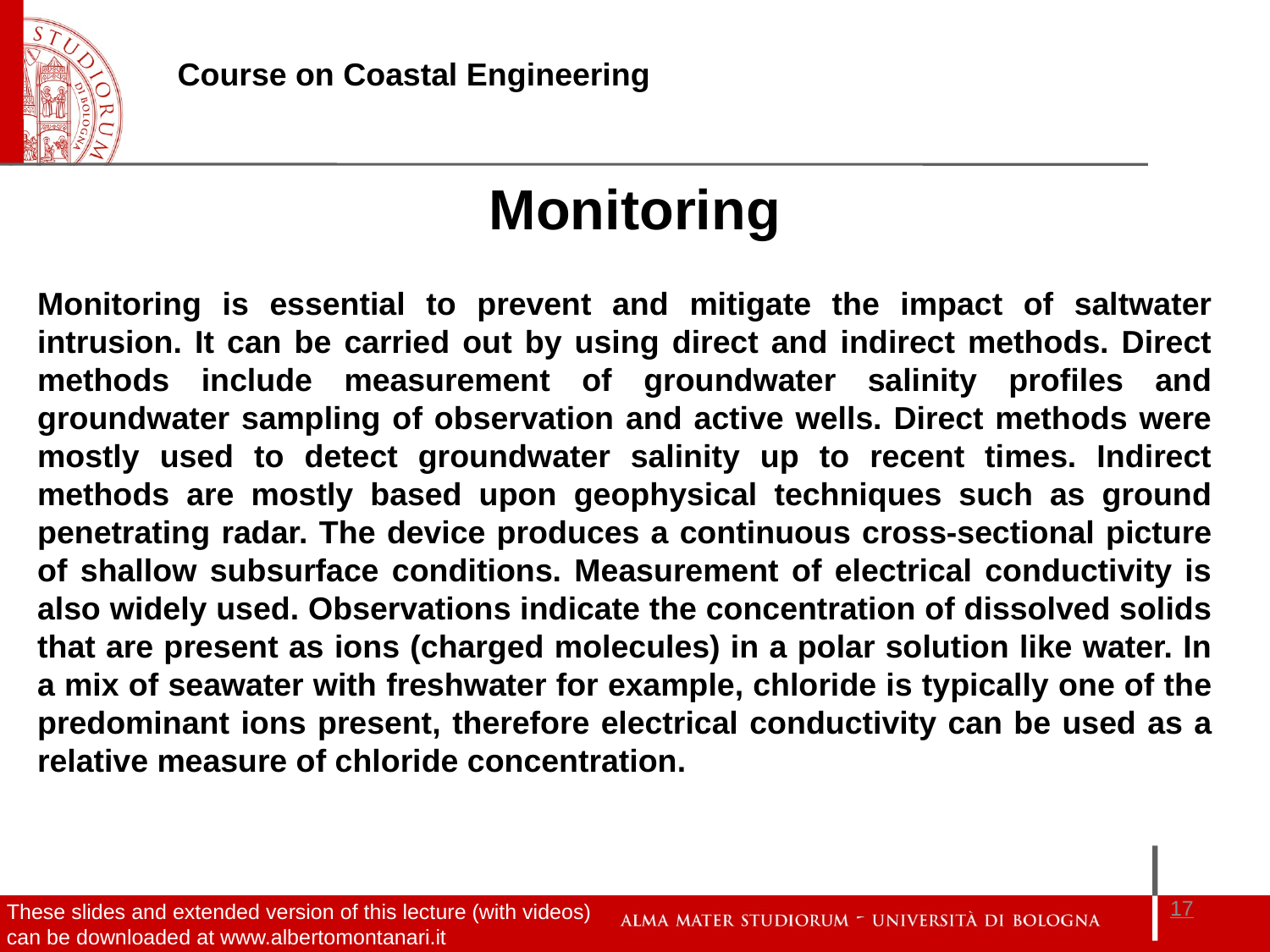

Monitoring
Monitoring is essential to prevent and mitigate the impact of saltwater intrusion. It can be carried out by using direct and indirect methods. Direct methods include measurement of groundwater salinity profiles and groundwater sampling of observation and active wells. Direct methods were mostly used to detect groundwater salinity up to recent times. Indirect methods are mostly based upon geophysical techniques such as ground penetrating radar. The device produces a continuous cross-sectional picture of shallow subsurface conditions. Measurement of electrical conductivity is also widely used. Observations indicate the concentration of dissolved solids that are present as ions (charged molecules) in a polar solution like water. In a mix of seawater with freshwater for example, chloride is typically one of the predominant ions present, therefore electrical conductivity can be used as a relative measure of chloride concentration.
17